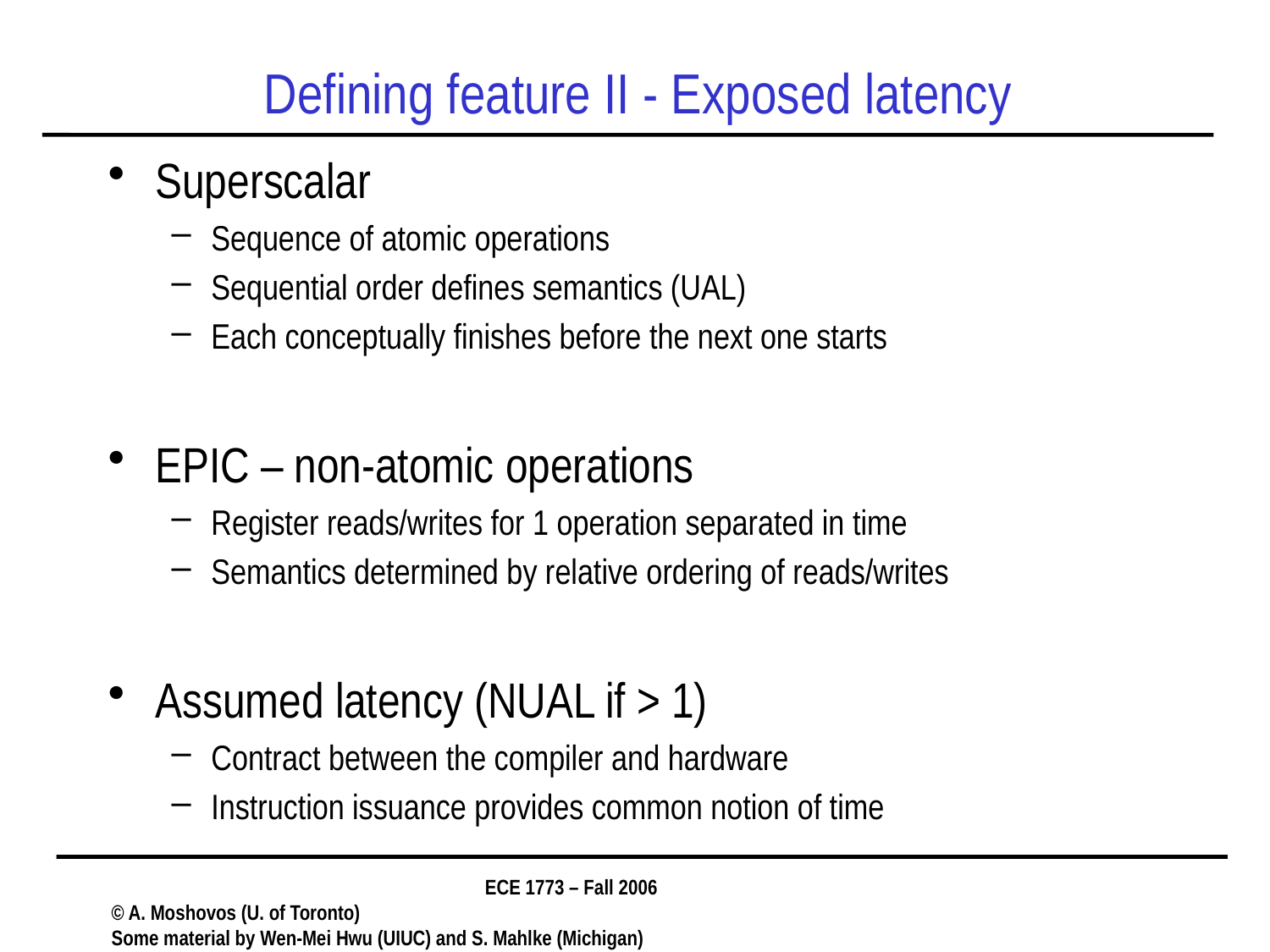

# Defining feature II - Exposed latency
Superscalar
Sequence of atomic operations
Sequential order defines semantics (UAL)
Each conceptually finishes before the next one starts

EPIC – non-atomic operations
Register reads/writes for 1 operation separated in time
Semantics determined by relative ordering of reads/writes

Assumed latency (NUAL if > 1)
Contract between the compiler and hardware
Instruction issuance provides common notion of time
ECE 1773 – Fall 2006
© A. Moshovos (U. of Toronto)
Some material by Wen-Mei Hwu (UIUC) and S. Mahlke (Michigan)